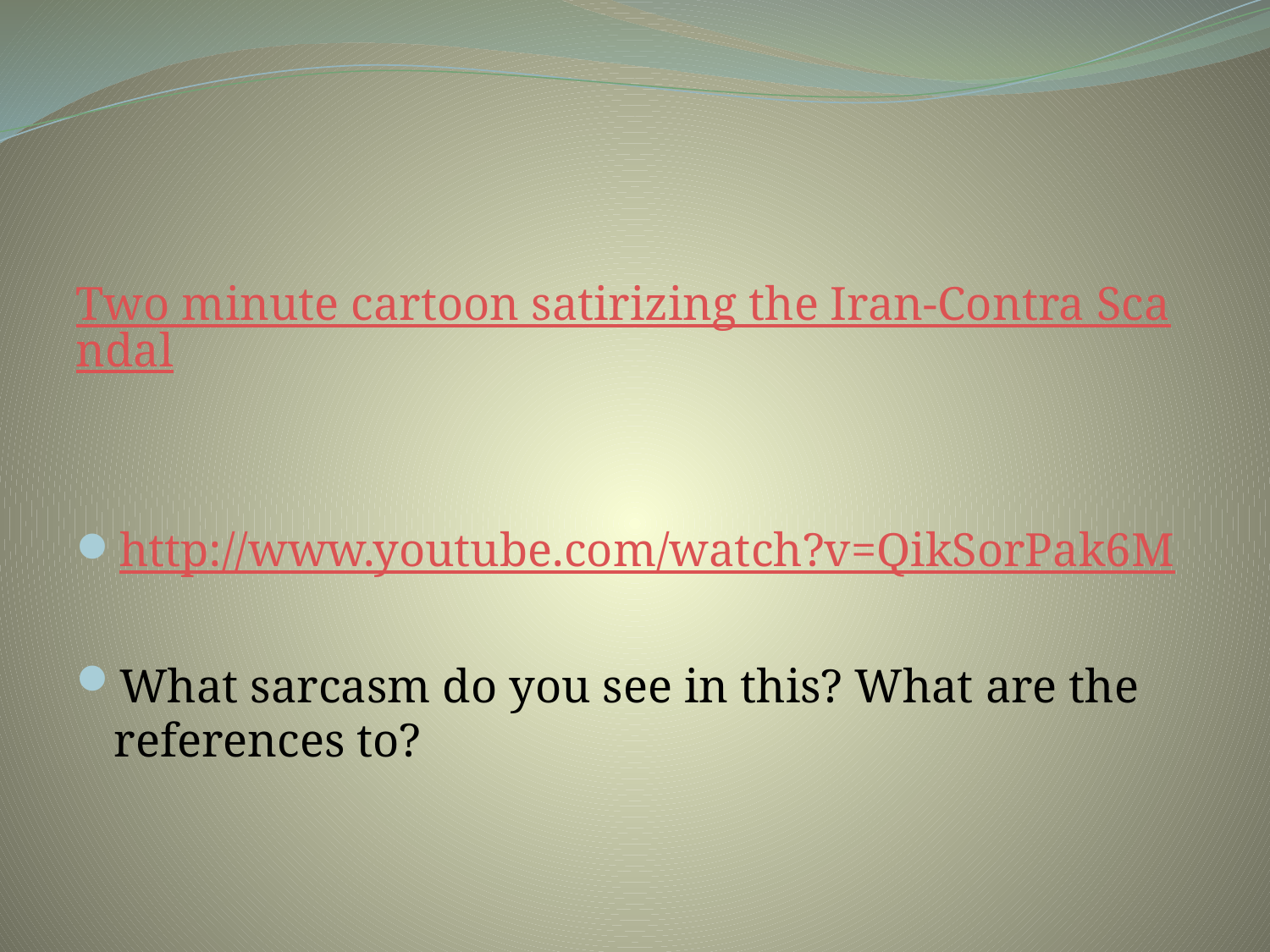

#
Two minute cartoon satirizing the Iran-Contra Scandal

http://www.youtube.com/watch?v=QikSorPak6M

What sarcasm do you see in this? What are the references to?